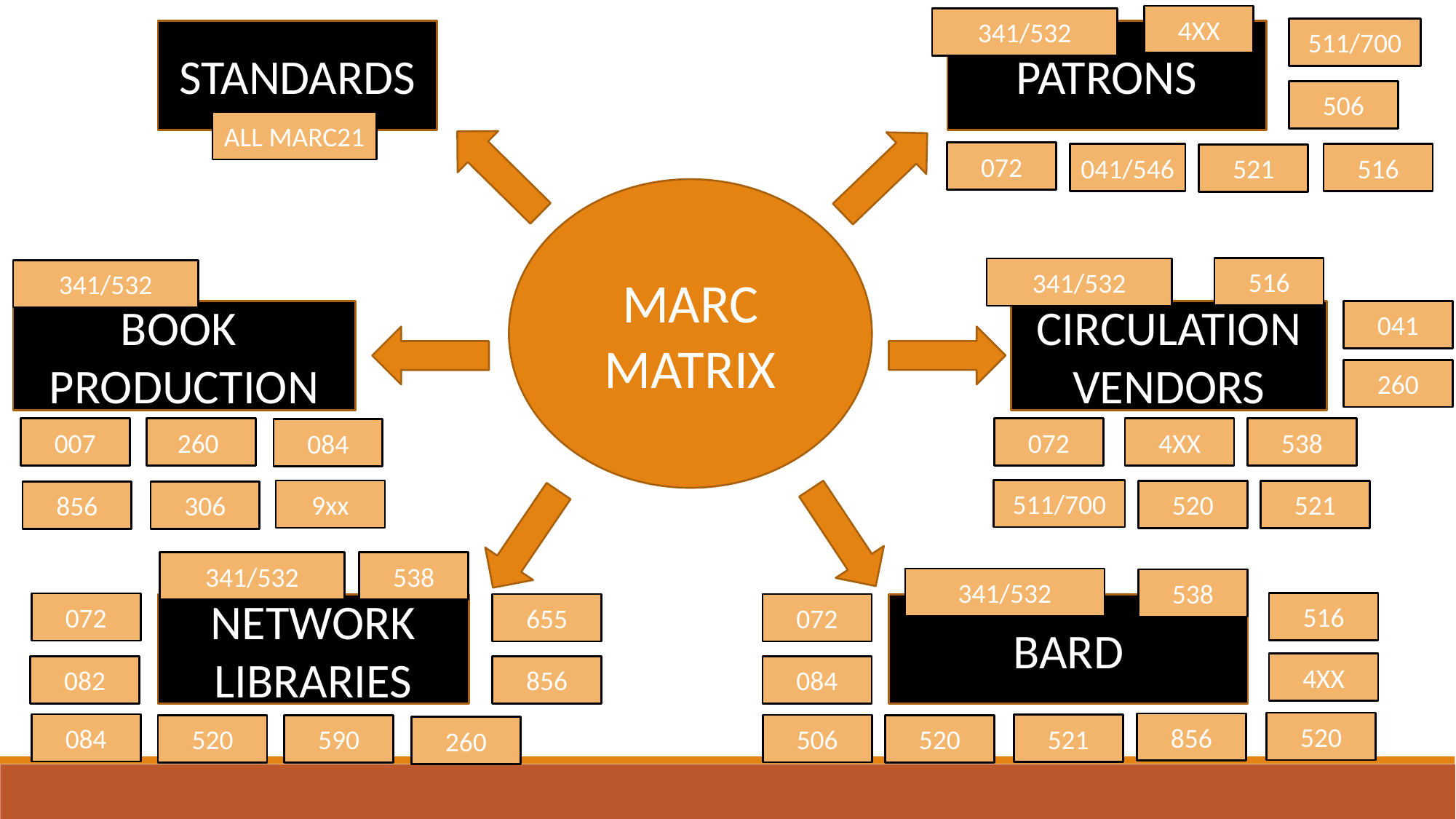

4XX
341/532
511/700
STANDARDS
PATRONS
506
ALL MARC21
072

516
041/546
521

MARC
MATRIX
516
341/532
341/532
BOOK
PRODUCTION
CIRCULATION VENDORS
041

260
4XX
538
007
072
260
084
511/700
9xx
520
521
306
856

341/532
538
341/532
538
516
072
072
655
NETWORK LIBRARIES
BARD
4XX
082
084
856
520
856
084
521
506
590
520
520
260